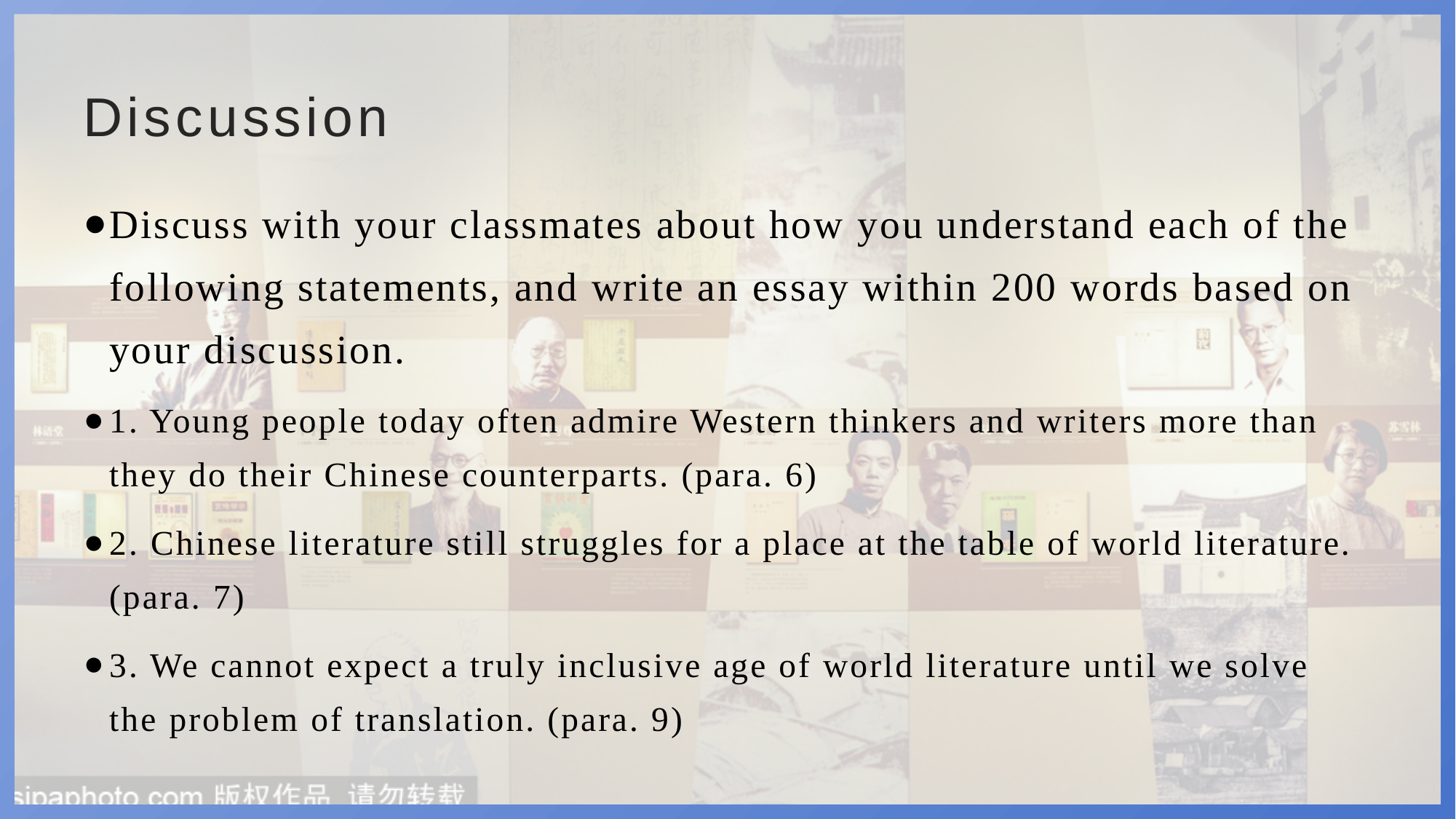

# Discussion
Discuss with your classmates about how you understand each of the following statements, and write an essay within 200 words based on your discussion.
1. Young people today often admire Western thinkers and writers more than they do their Chinese counterparts. (para. 6)
2. Chinese literature still struggles for a place at the table of world literature. (para. 7)
3. We cannot expect a truly inclusive age of world literature until we solve the problem of translation. (para. 9)